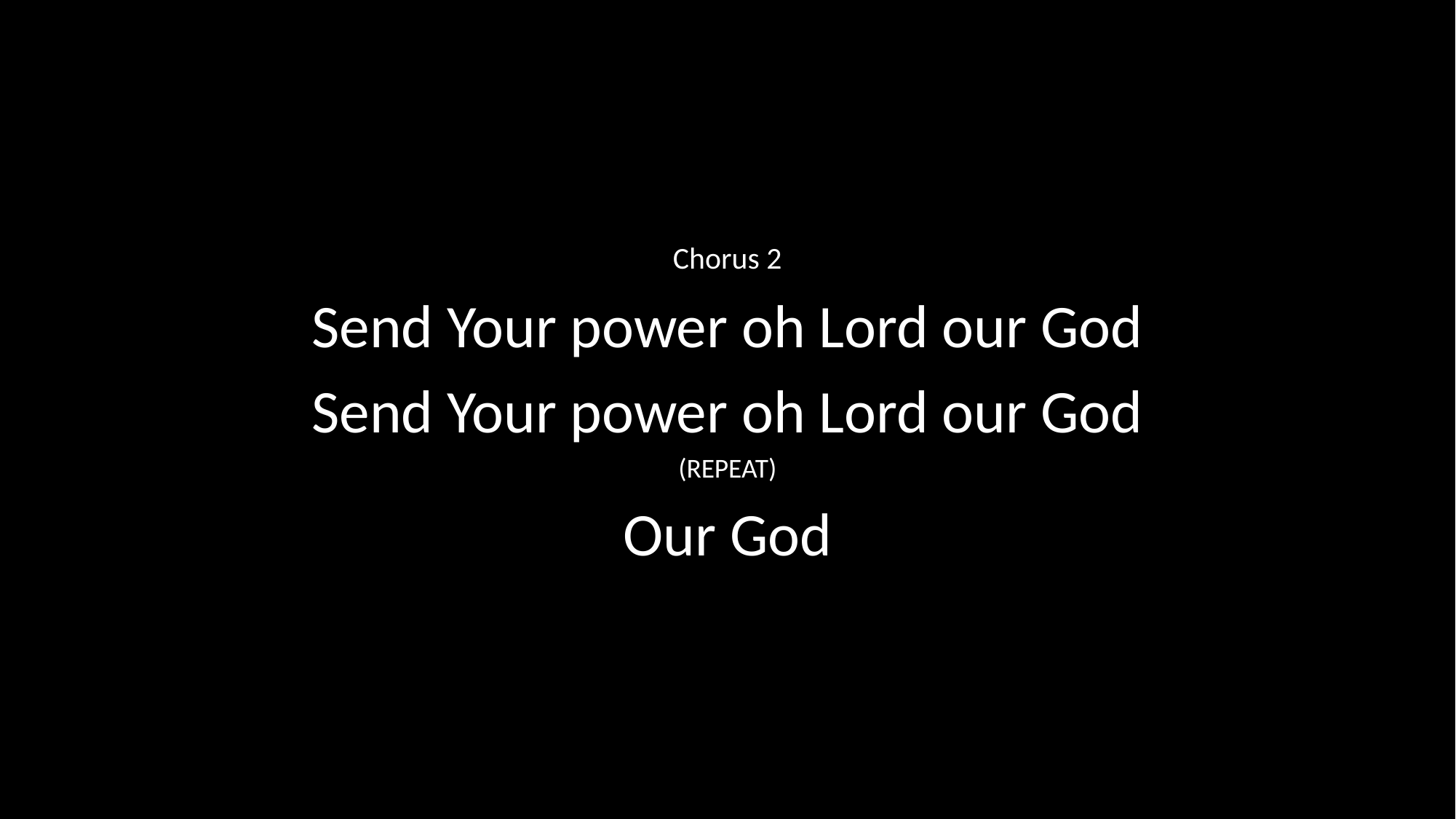

Chorus 2
Send Your power oh Lord our God
Send Your power oh Lord our God
(REPEAT)
Our God